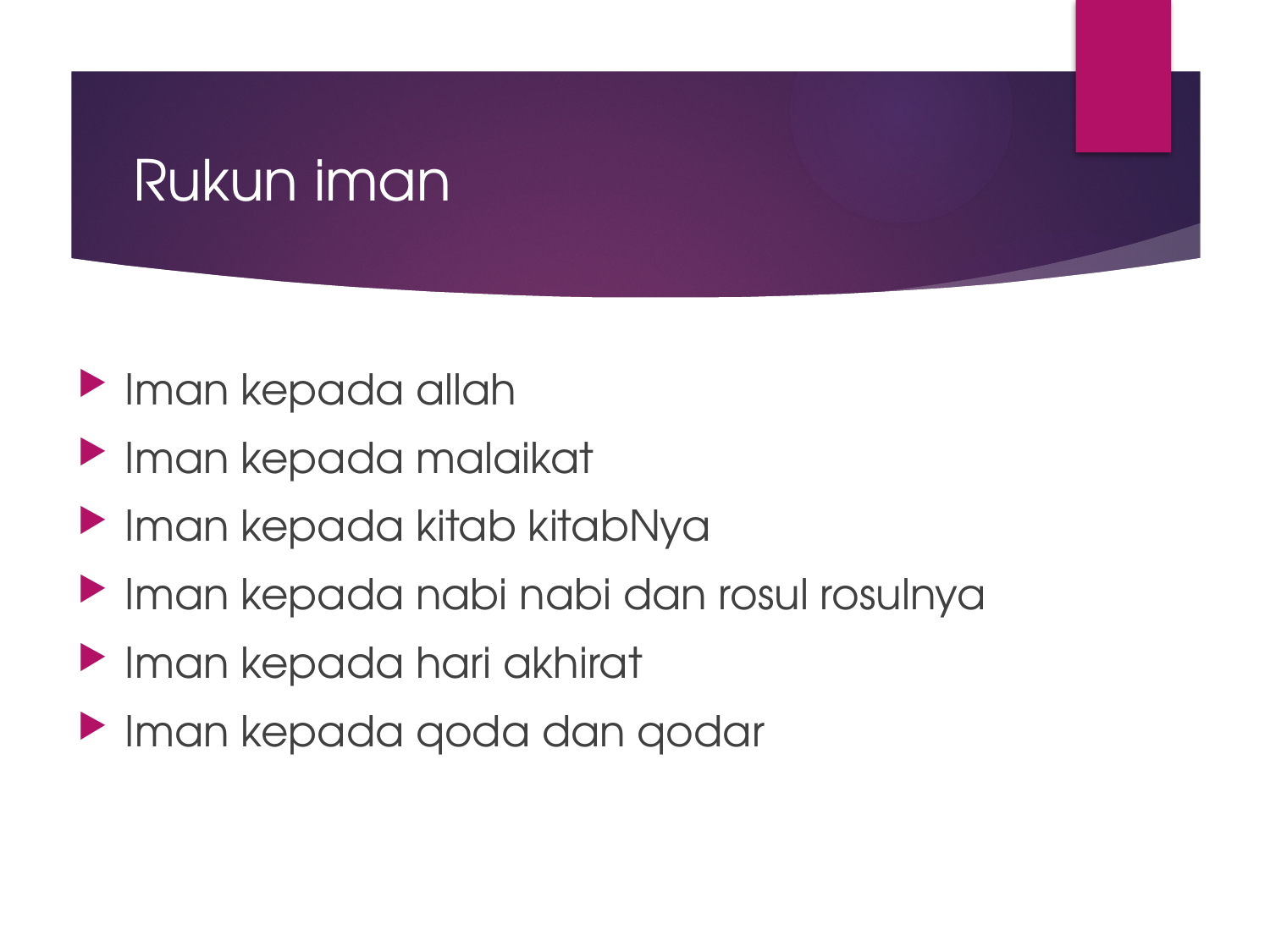

# Rukun iman
Iman kepada allah
Iman kepada malaikat
Iman kepada kitab kitabNya
Iman kepada nabi nabi dan rosul rosulnya
Iman kepada hari akhirat
Iman kepada qoda dan qodar